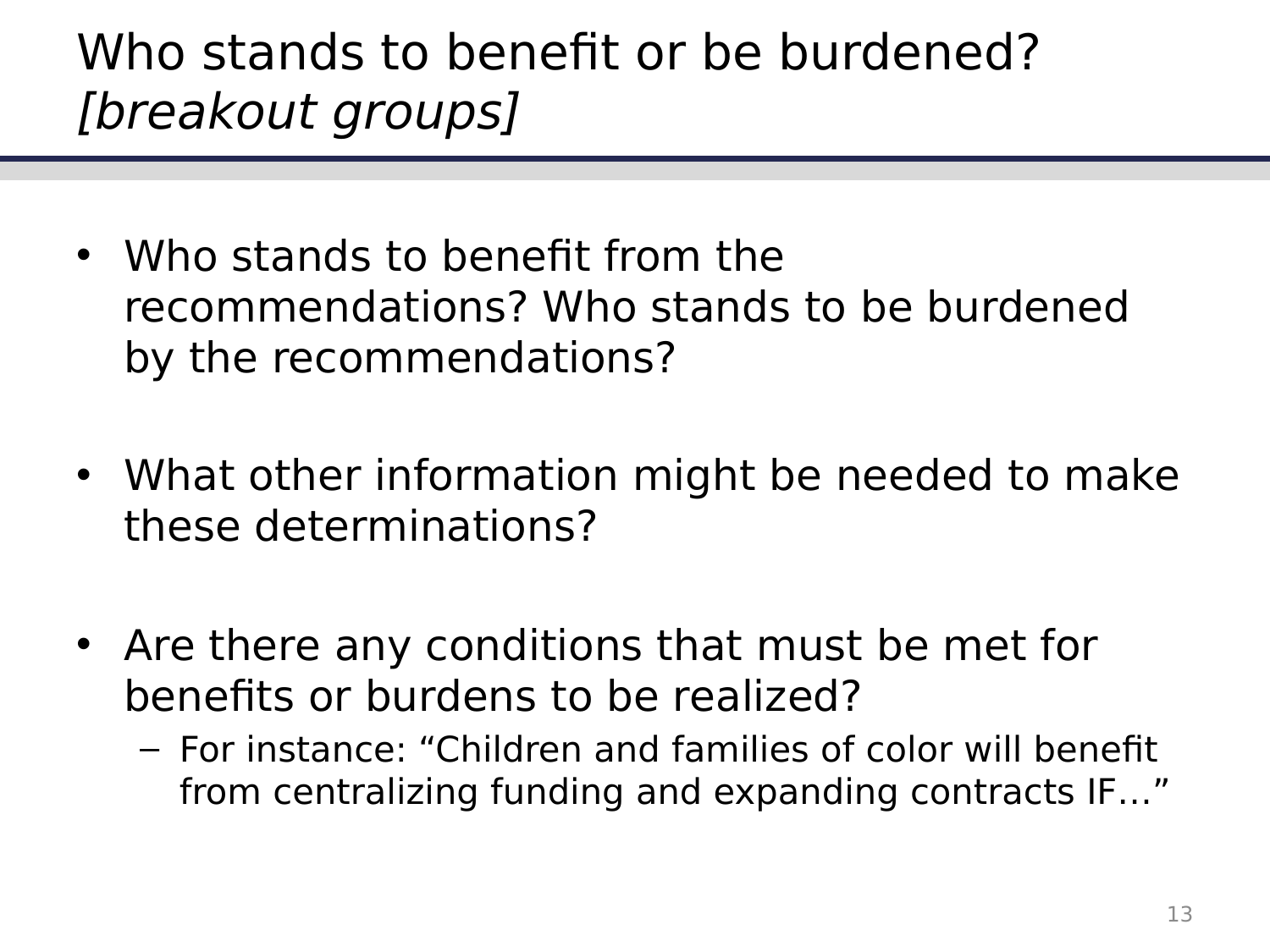

# Who stands to benefit or be burdened? [breakout groups]
Who stands to benefit from the recommendations? Who stands to be burdened by the recommendations?

What other information might be needed to make these determinations?

Are there any conditions that must be met for benefits or burdens to be realized?
For instance: “Children and families of color will benefit from centralizing funding and expanding contracts IF…”
13